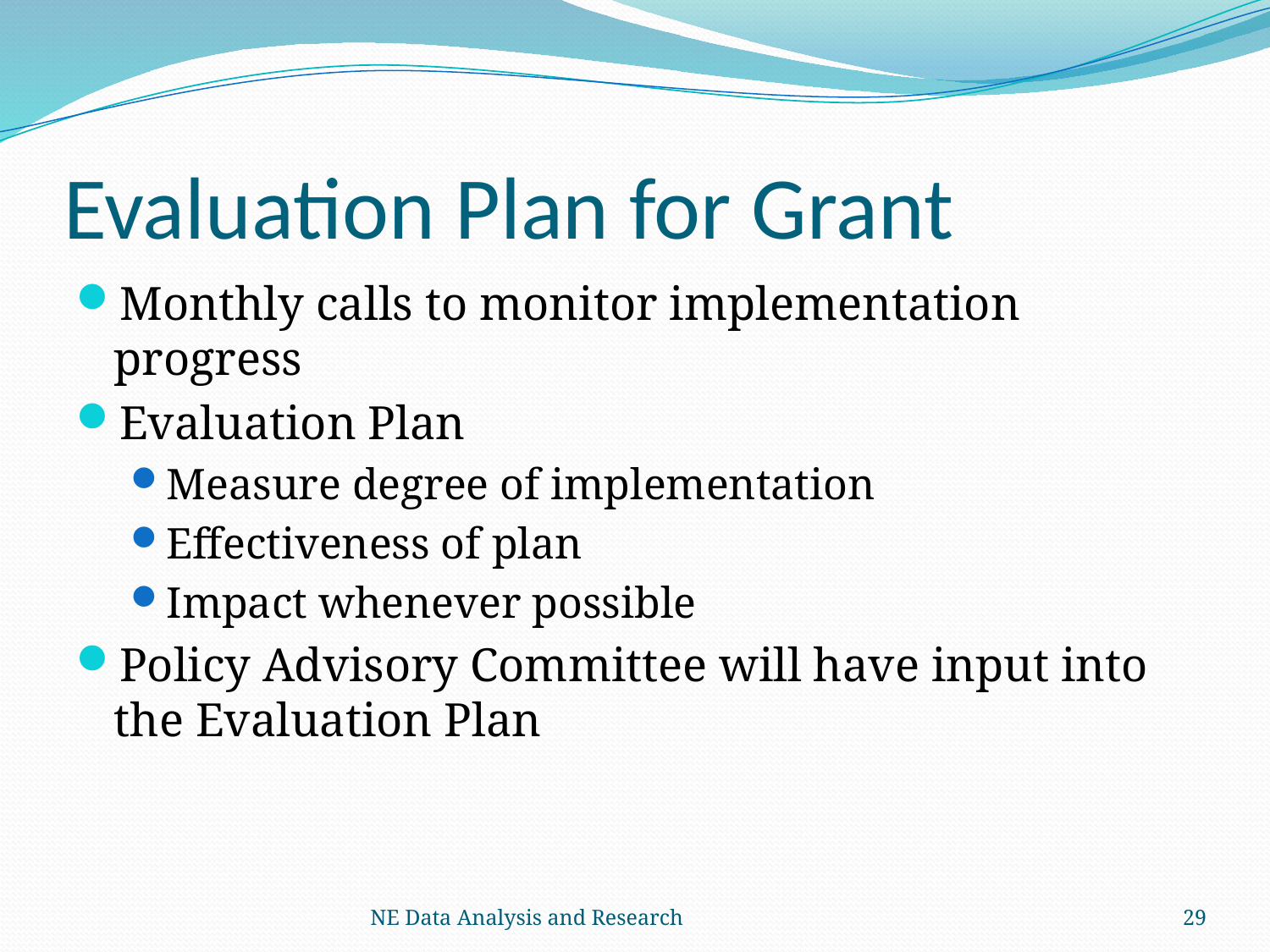

# Evaluation Plan for Grant
Monthly calls to monitor implementation progress
Evaluation Plan
Measure degree of implementation
Effectiveness of plan
Impact whenever possible
Policy Advisory Committee will have input into the Evaluation Plan
NE Data Analysis and Research
29